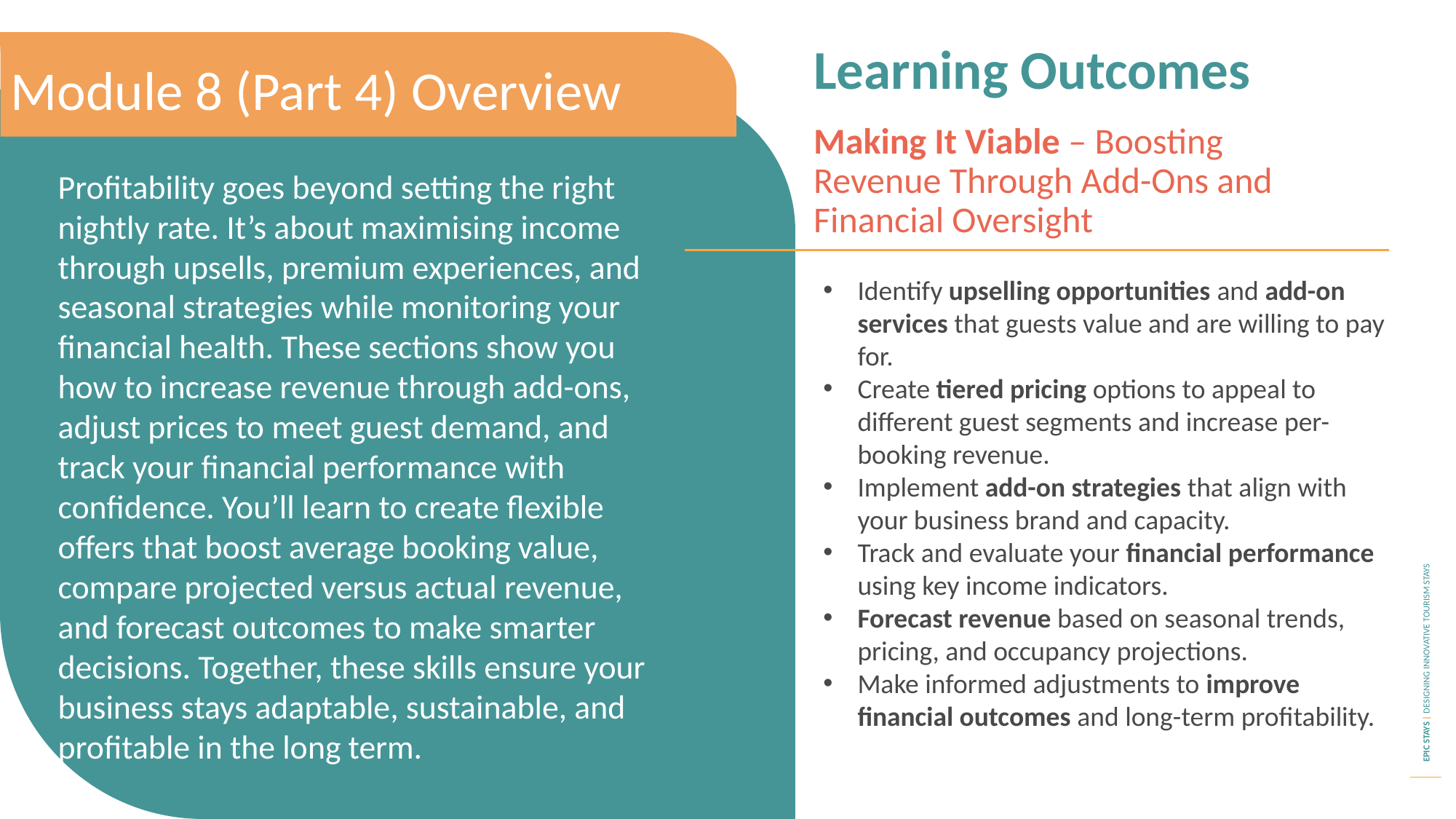

Learning Outcomes
Module 8 (Part 4) Overview
Making It Viable – Boosting Revenue Through Add-Ons and Financial Oversight

Profitability goes beyond setting the right nightly rate. It’s about maximising income through upsells, premium experiences, and seasonal strategies while monitoring your financial health. These sections show you how to increase revenue through add-ons, adjust prices to meet guest demand, and track your financial performance with confidence. You’ll learn to create flexible offers that boost average booking value, compare projected versus actual revenue, and forecast outcomes to make smarter decisions. Together, these skills ensure your business stays adaptable, sustainable, and profitable in the long term.
Identify upselling opportunities and add-on services that guests value and are willing to pay for.
Create tiered pricing options to appeal to different guest segments and increase per-booking revenue.
Implement add-on strategies that align with your business brand and capacity.
Track and evaluate your financial performance using key income indicators.
Forecast revenue based on seasonal trends, pricing, and occupancy projections.
Make informed adjustments to improve financial outcomes and long-term profitability.